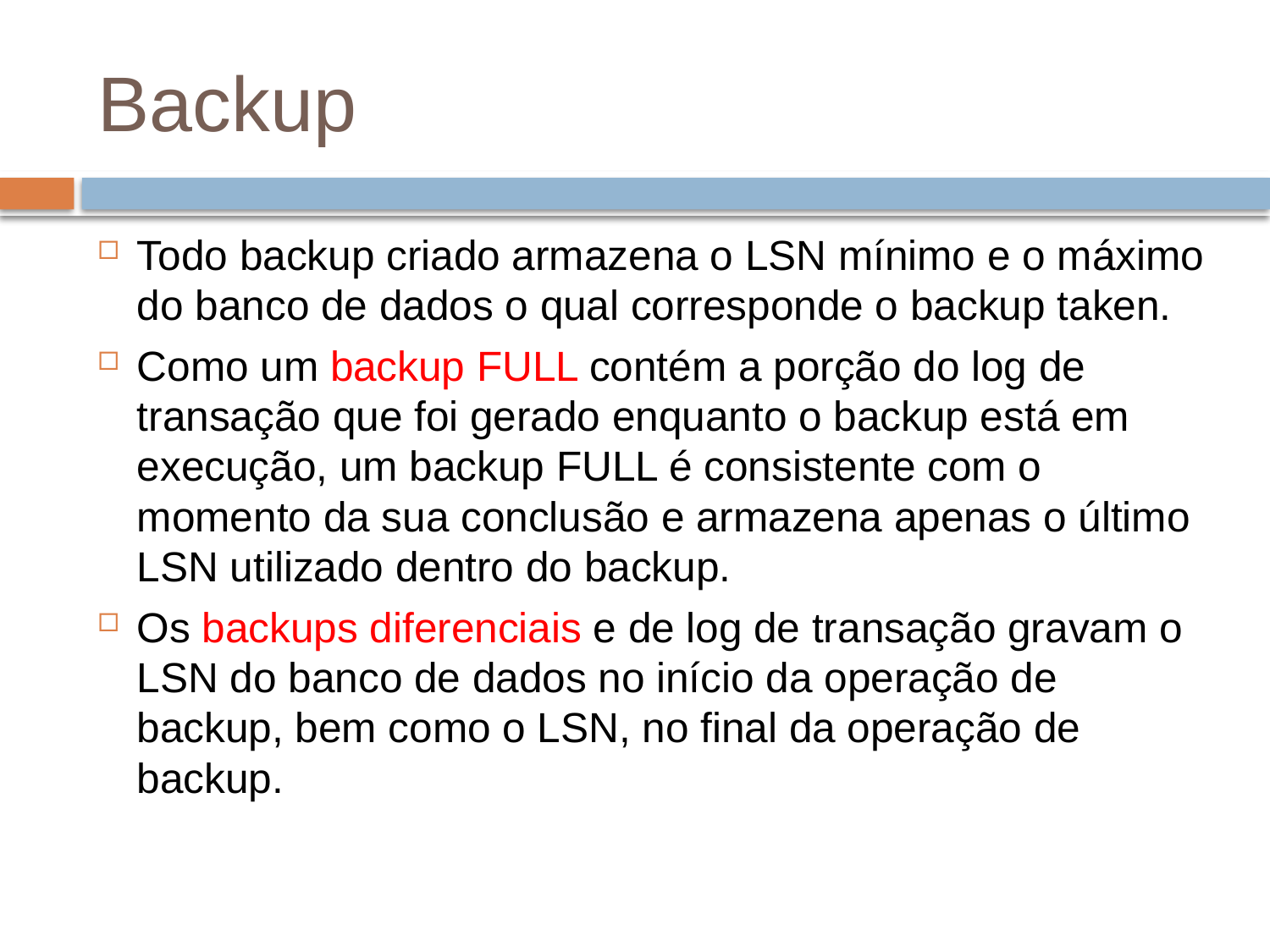

# Backup
Todo backup criado armazena o LSN mínimo e o máximo do banco de dados o qual corresponde o backup taken.
Como um backup FULL contém a porção do log de transação que foi gerado enquanto o backup está em execução, um backup FULL é consistente com o momento da sua conclusão e armazena apenas o último LSN utilizado dentro do backup.
Os backups diferenciais e de log de transação gravam o LSN do banco de dados no início da operação de backup, bem como o LSN, no final da operação de backup.